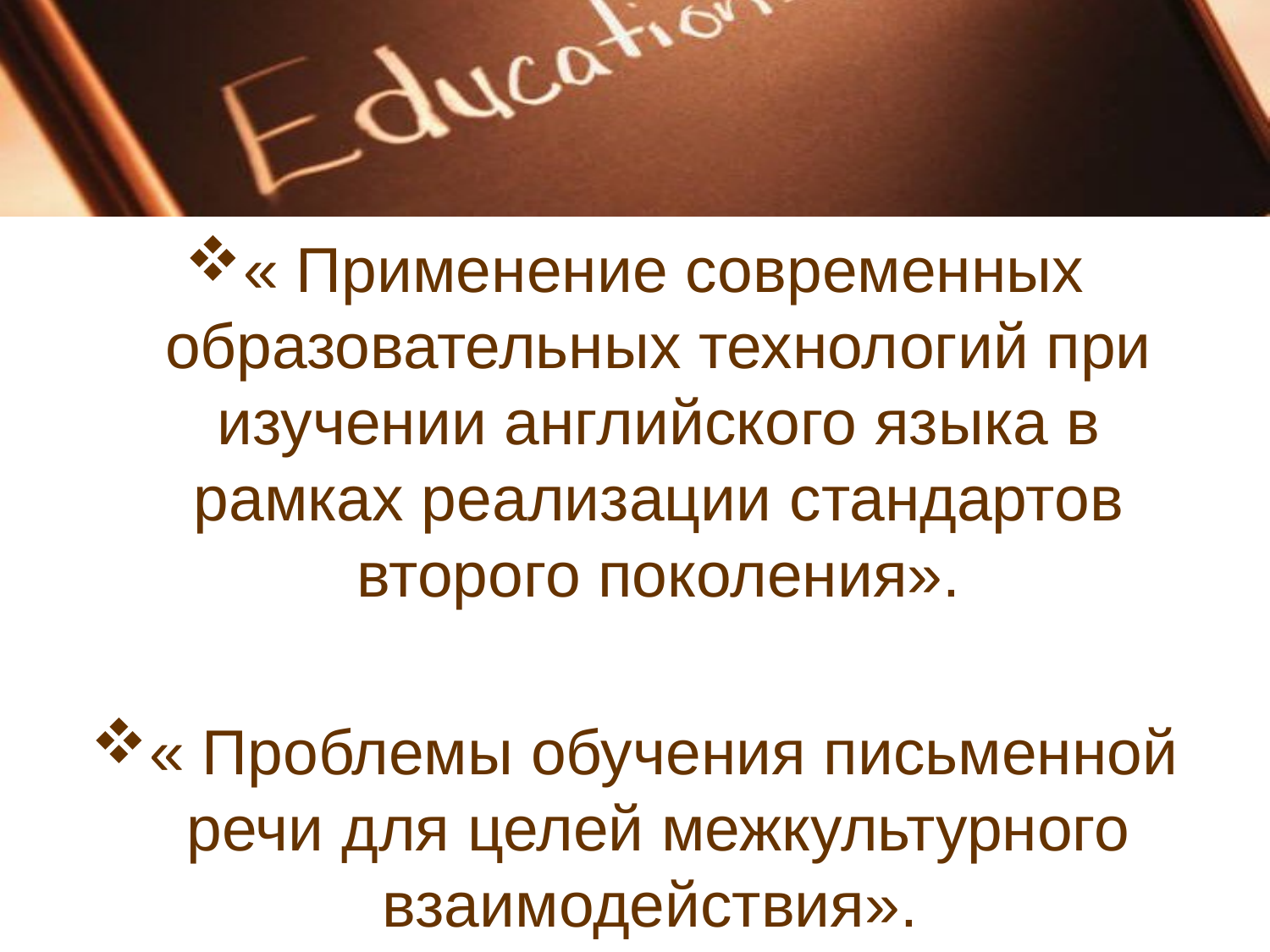

« Применение современных образовательных технологий при изучении английского языка в рамках реализации стандартов второго поколения».

« Проблемы обучения письменной речи для целей межкультурного взаимодействия».